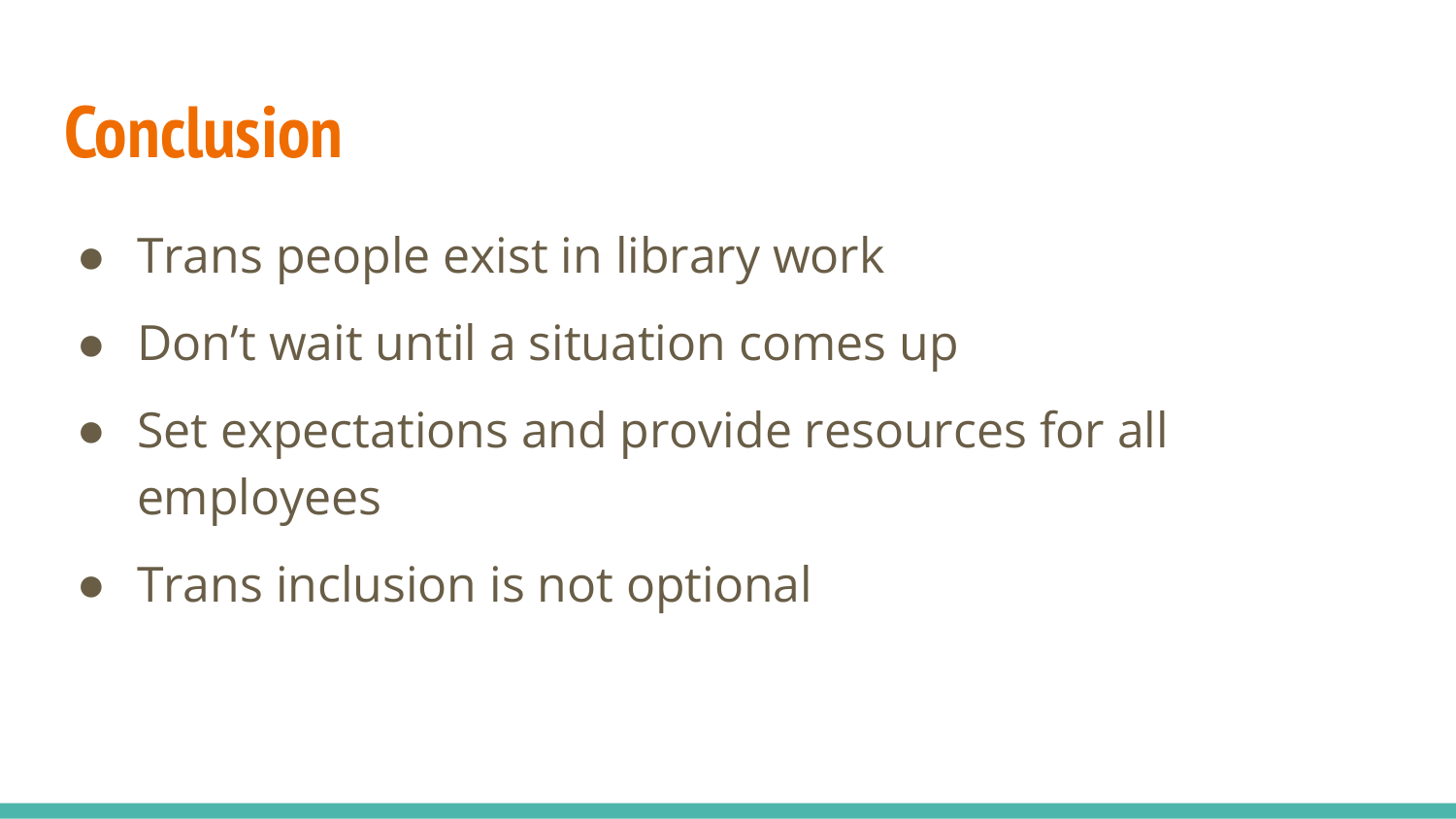

# Conclusion
Trans people exist in library work
Don’t wait until a situation comes up
Set expectations and provide resources for all employees
Trans inclusion is not optional